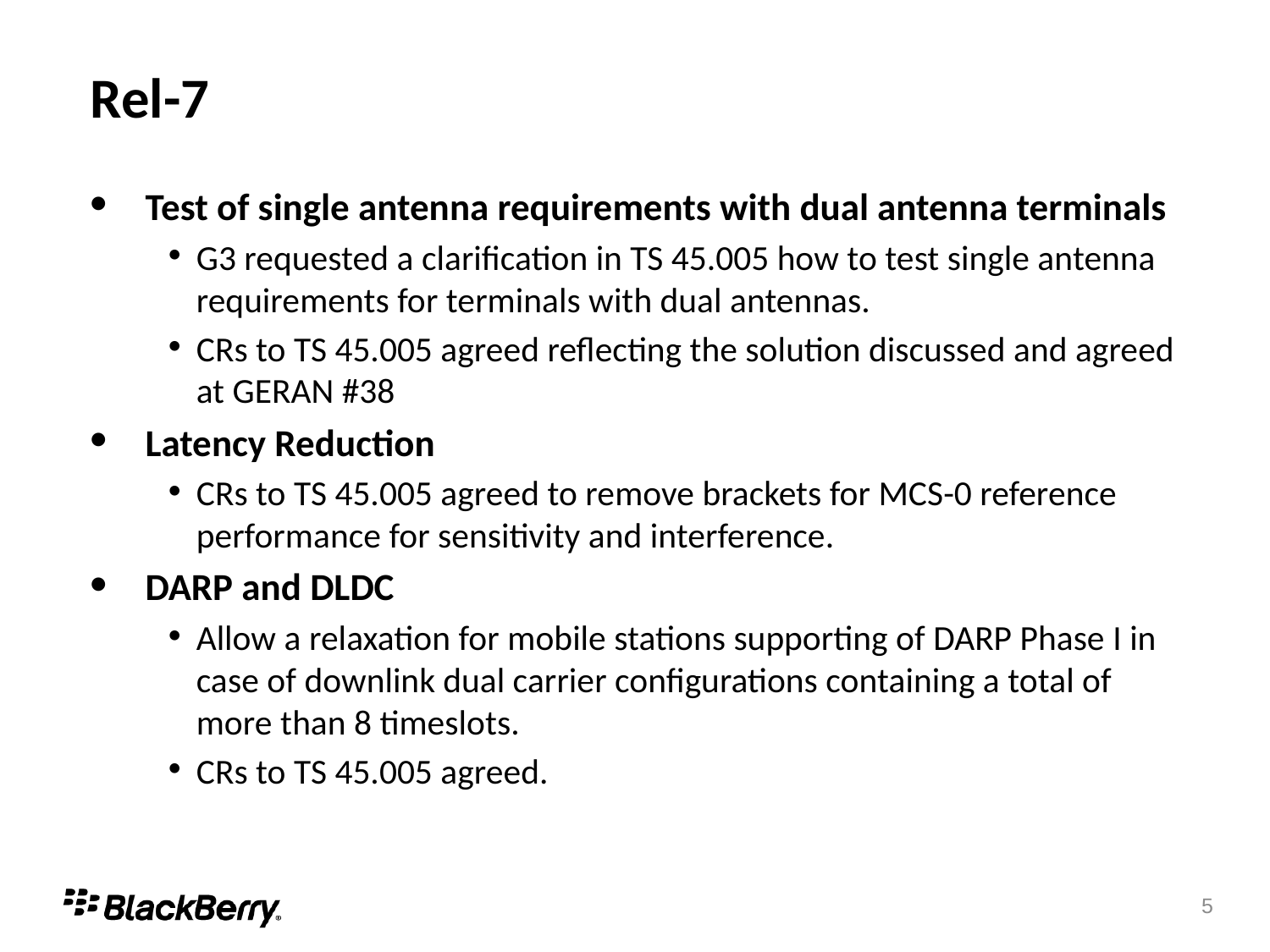

# Rel-7
Test of single antenna requirements with dual antenna terminals
G3 requested a clarification in TS 45.005 how to test single antenna requirements for terminals with dual antennas.
CRs to TS 45.005 agreed reflecting the solution discussed and agreed at GERAN #38
Latency Reduction
CRs to TS 45.005 agreed to remove brackets for MCS-0 reference performance for sensitivity and interference.
DARP and DLDC
Allow a relaxation for mobile stations supporting of DARP Phase I in case of downlink dual carrier configurations containing a total of more than 8 timeslots.
CRs to TS 45.005 agreed.

5